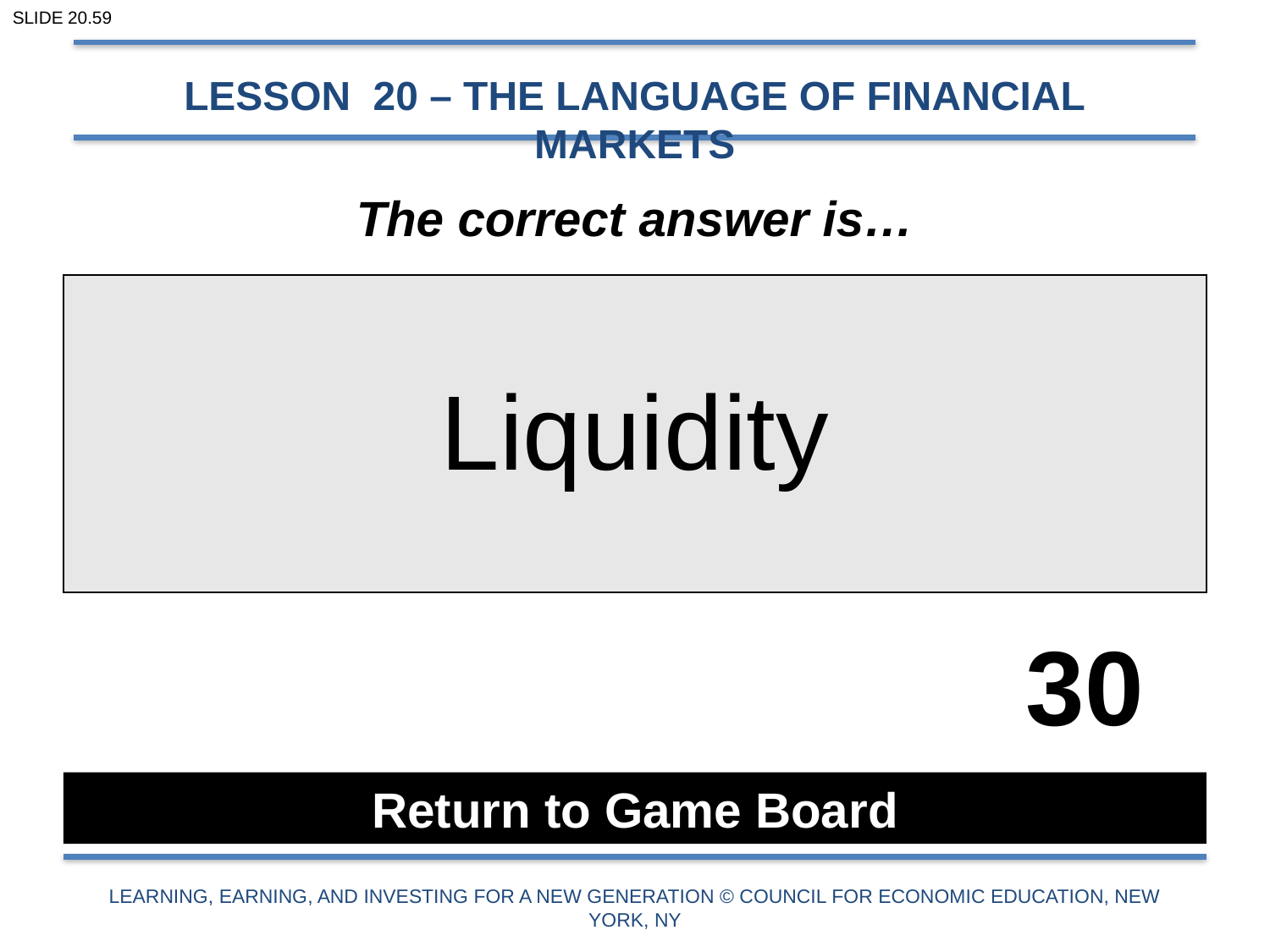

Slide 20.59
Lesson  20 – The Language of Financial Markets
The correct answer is…
| Liquidity |
| --- |
30
Return to Game Board